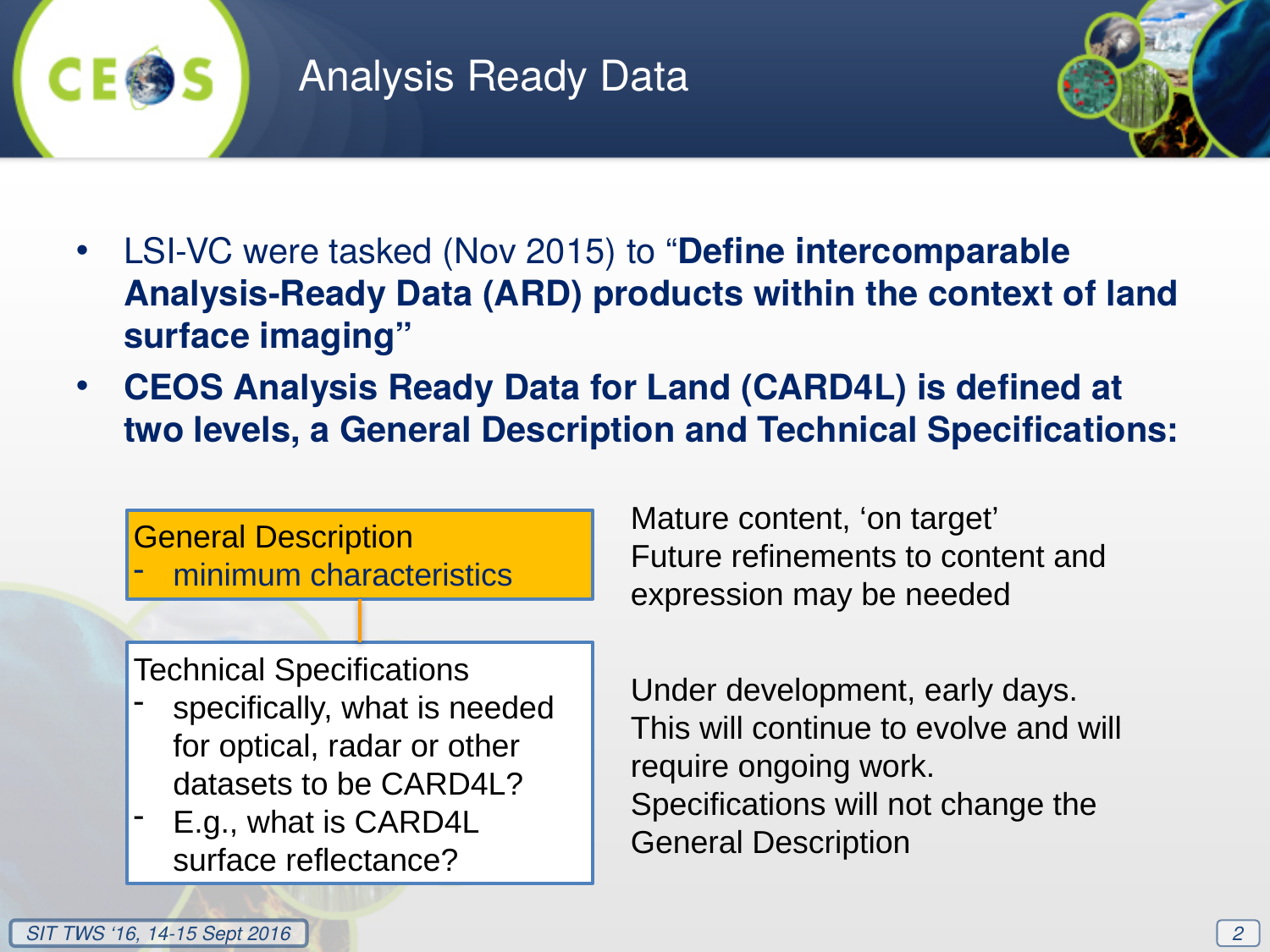

Analysis Ready Data
LSI-VC were tasked (Nov 2015) to “Define intercomparable Analysis-Ready Data (ARD) products within the context of land surface imaging”
CEOS Analysis Ready Data for Land (CARD4L) is defined at two levels, a General Description and Technical Specifications:

Mature content, ‘on target’
Future refinements to content and
expression may be needed
General Description
minimum characteristics
Technical Specifications
specifically, what is needed
for optical, radar or other
datasets to be CARD4L?
E.g., what is CARD4L
surface reflectance?
Under development, early days.
This will continue to evolve and will
require ongoing work.
Specifications will not change the
General Description
2